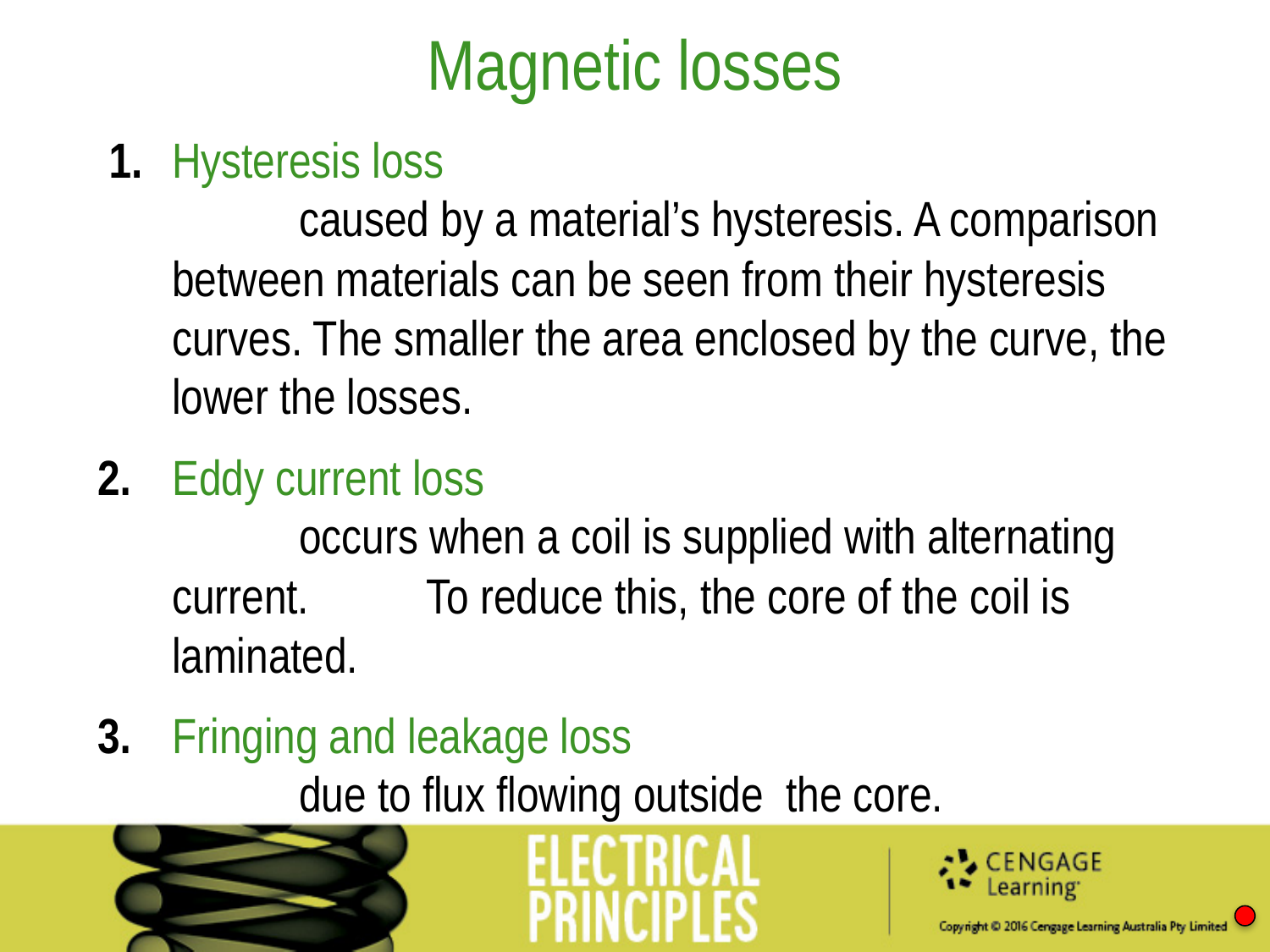

Magnetic losses
 1.	Hysteresis loss
	caused by a material’s hysteresis. A comparison 	between materials can be seen from their hysteresis 	curves. The smaller the area enclosed by the curve, the 	lower the losses.
2.	Eddy current loss
	occurs when a coil is supplied with alternating current. 	To reduce this, the core of the coil is laminated.
3.	Fringing and leakage loss
	due to flux flowing outside  the core.